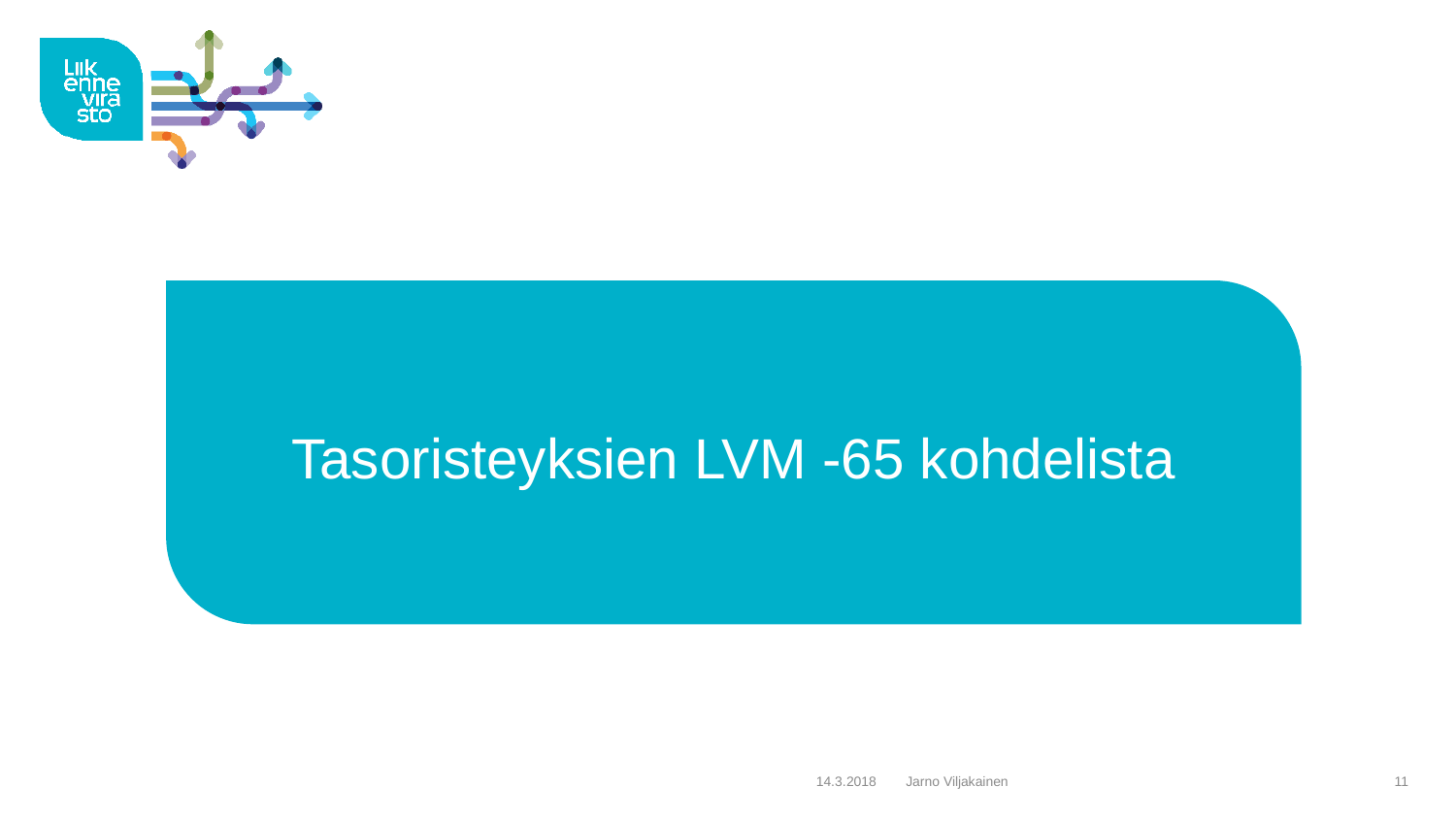

# Tasoristeyksien LVM -65 kohdelista
14.3.2018
Jarno Viljakainen
11